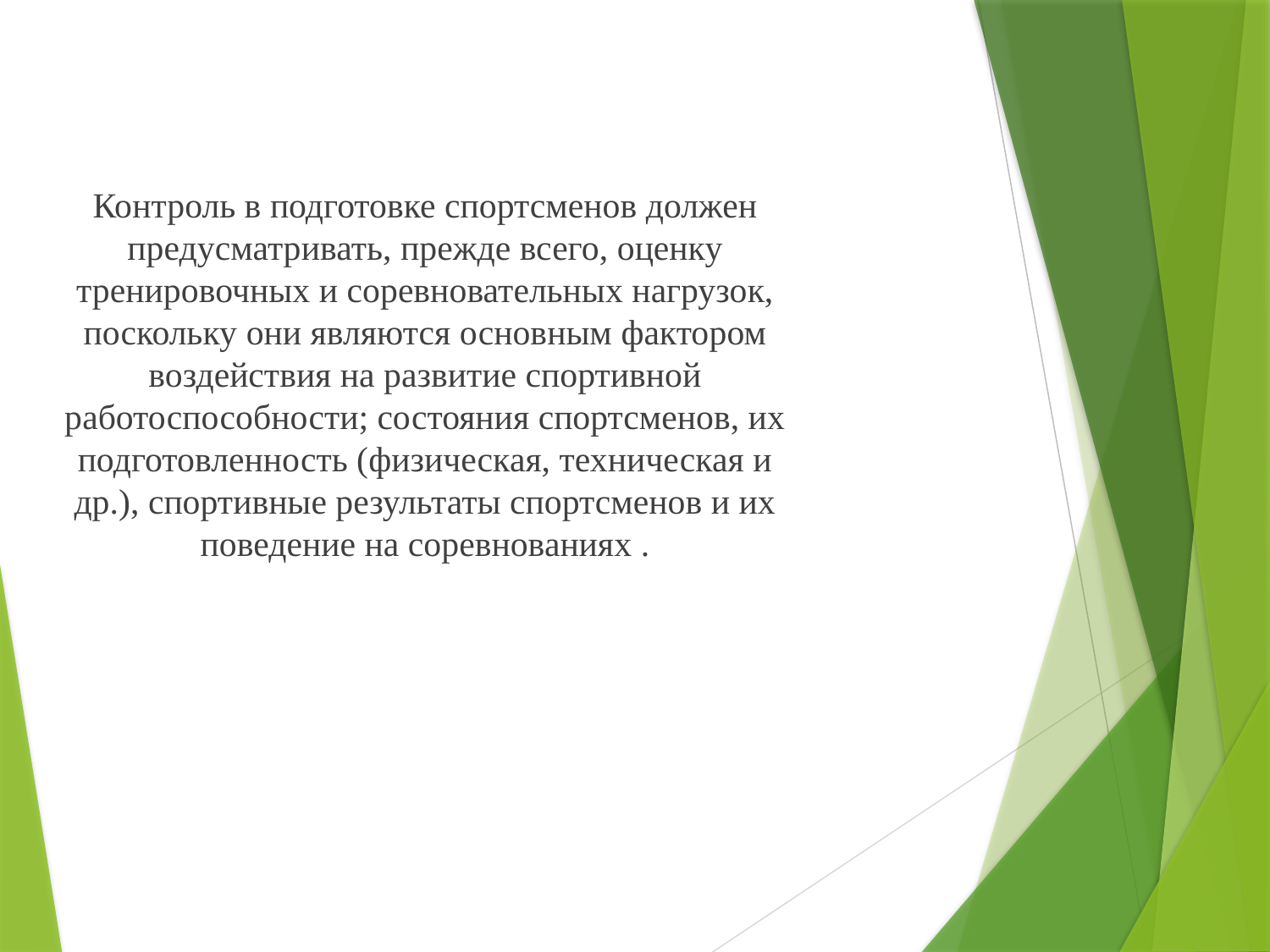

#
Контроль в подготовке спортсменов должен предусматривать, прежде всего, оценку тренировочных и соревновательных нагрузок, поскольку они являются основным фактором воздействия на развитие спортивной работоспособности; состояния спортсменов, их подготовленность (физическая, техническая и др.), спортивные результаты спортсменов и их поведение на соревнованиях .